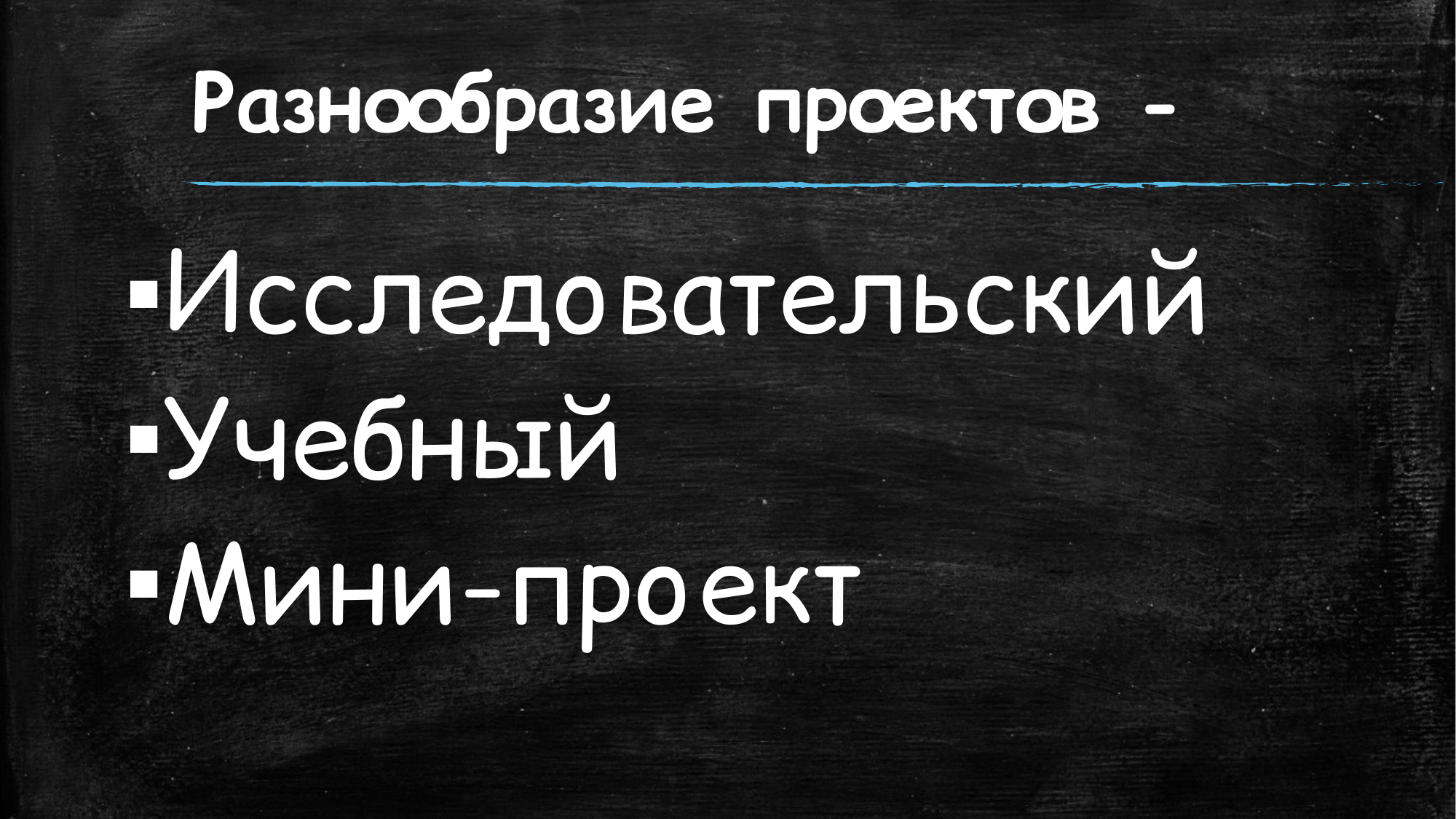

# Разнообразие проектов -
Исследовательский
Учебный
Мини-проект